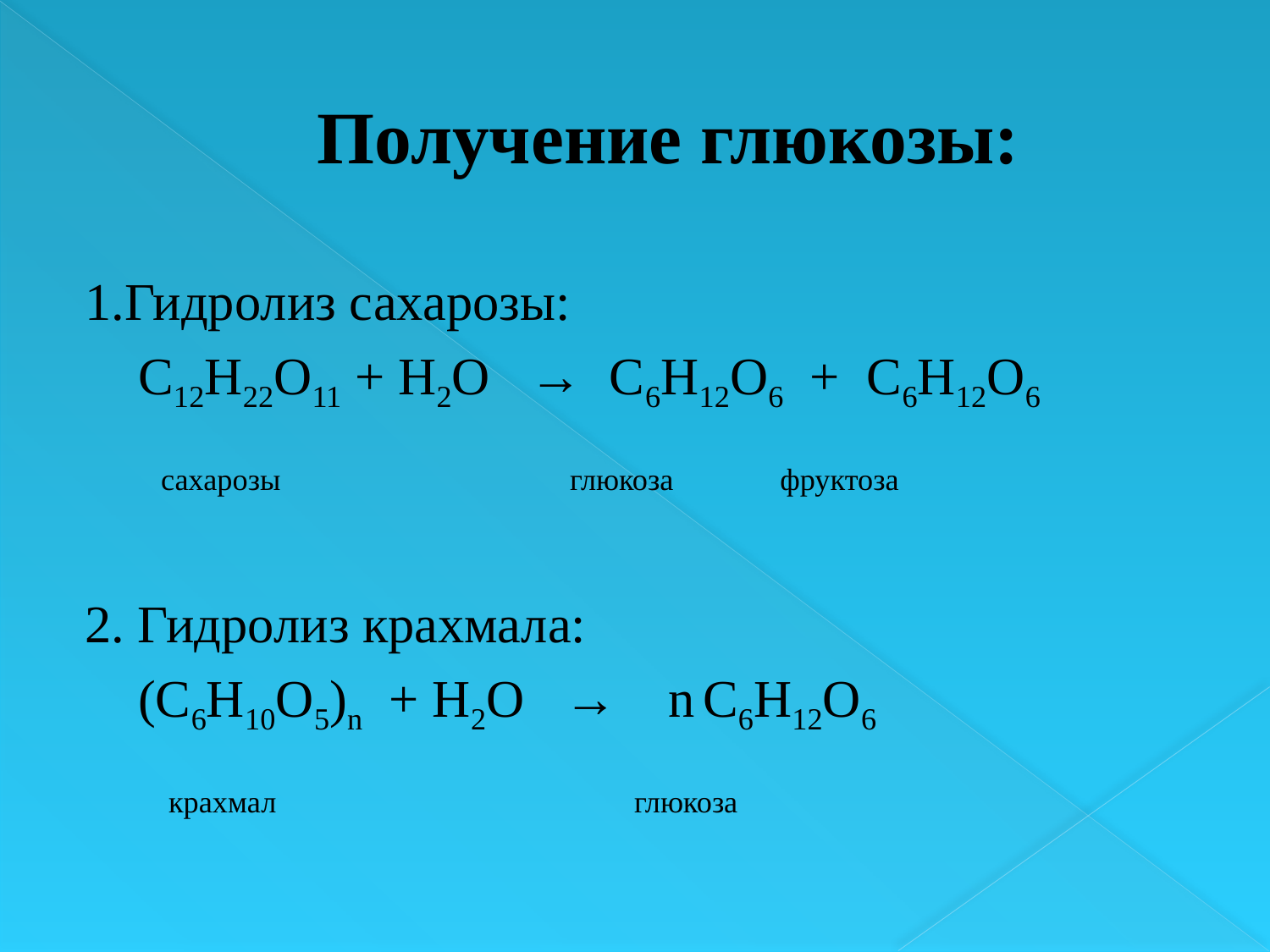

# Получение глюкозы:
1.Гидролиз сахарозы:
    С12Н22О11 + Н2О   →  С6Н12О6  +  С6Н12О6
          сахарозы                                      глюкоза              фруктоза

2. Гидролиз крахмала:
    (С6Н10О5)n  + Н2О   →      n С6Н12О6
           крахмал                                               глюкоза